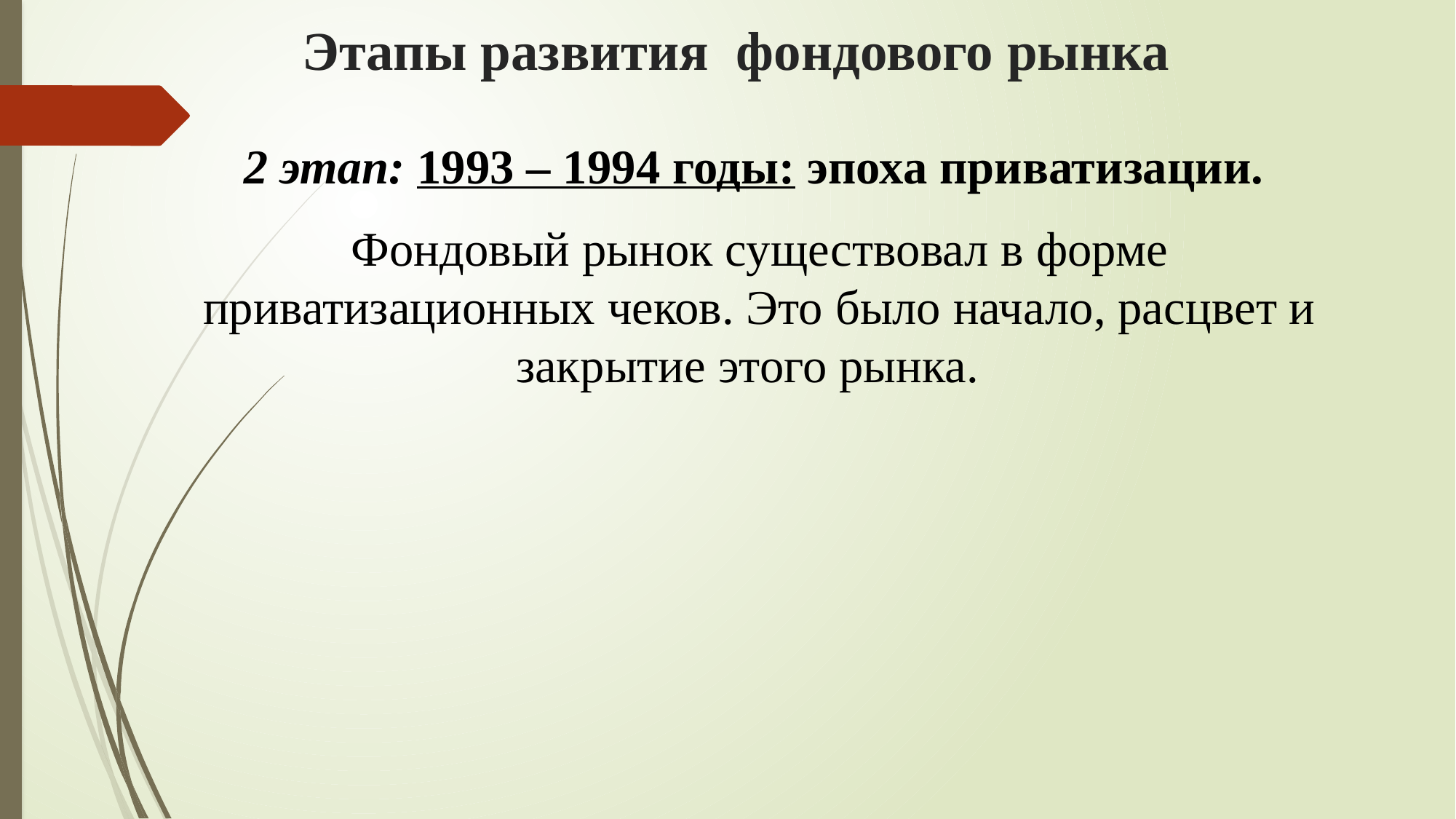

# Этапы развития  фондового рынка
2 этап: 1993 – 1994 годы: эпоха приватизации.
Фондовый рынок существовал в форме приватизационных чеков. Это было начало, расцвет и закрытие этого рынка.